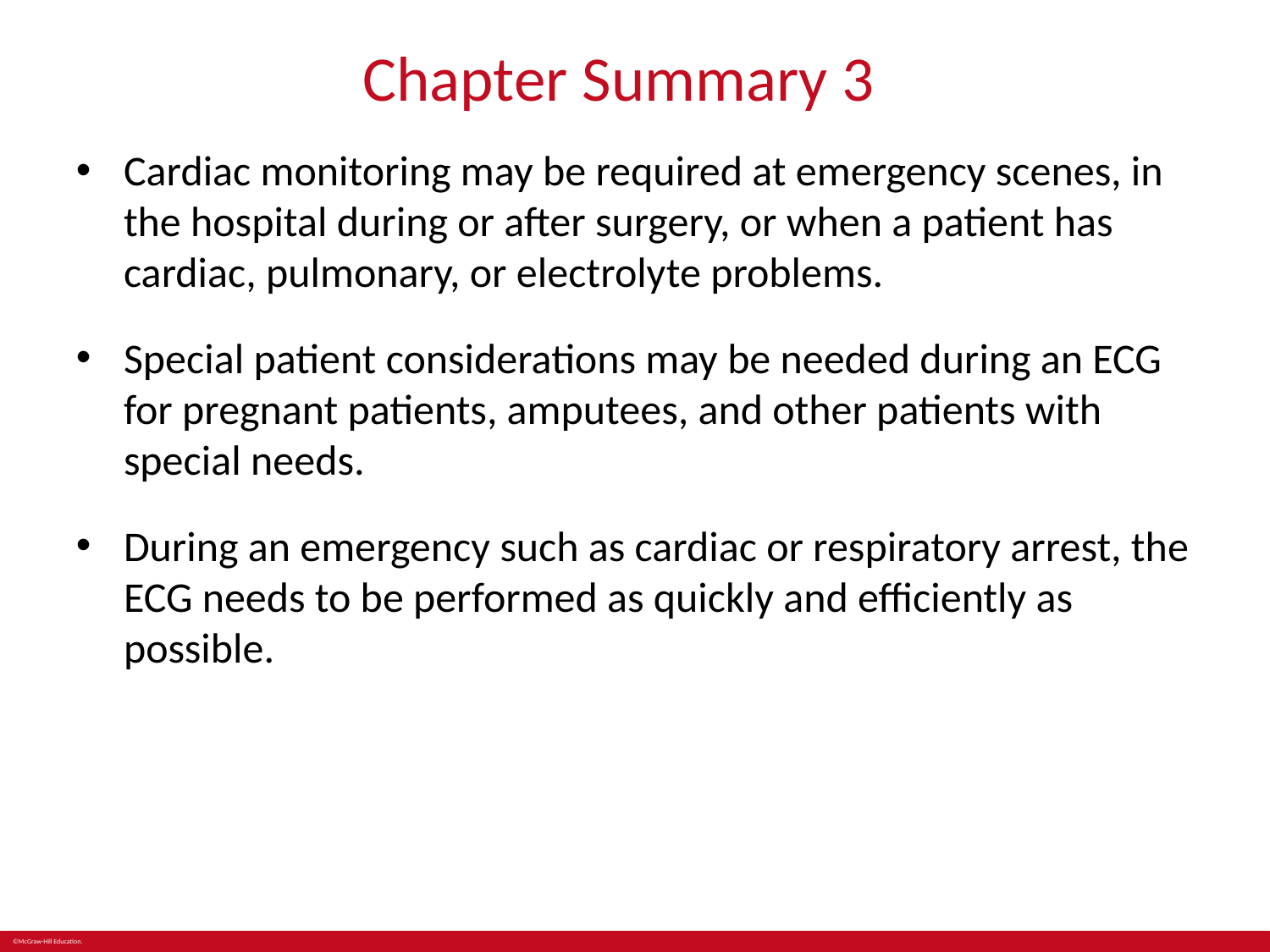

# Chapter Summary 32
Cardiac monitoring may be required at emergency scenes, in the hospital during or after surgery, or when a patient has cardiac, pulmonary, or electrolyte problems.
Special patient considerations may be needed during an ECG for pregnant patients, amputees, and other patients with special needs.
During an emergency such as cardiac or respiratory arrest, the ECG needs to be performed as quickly and efficiently as possible.